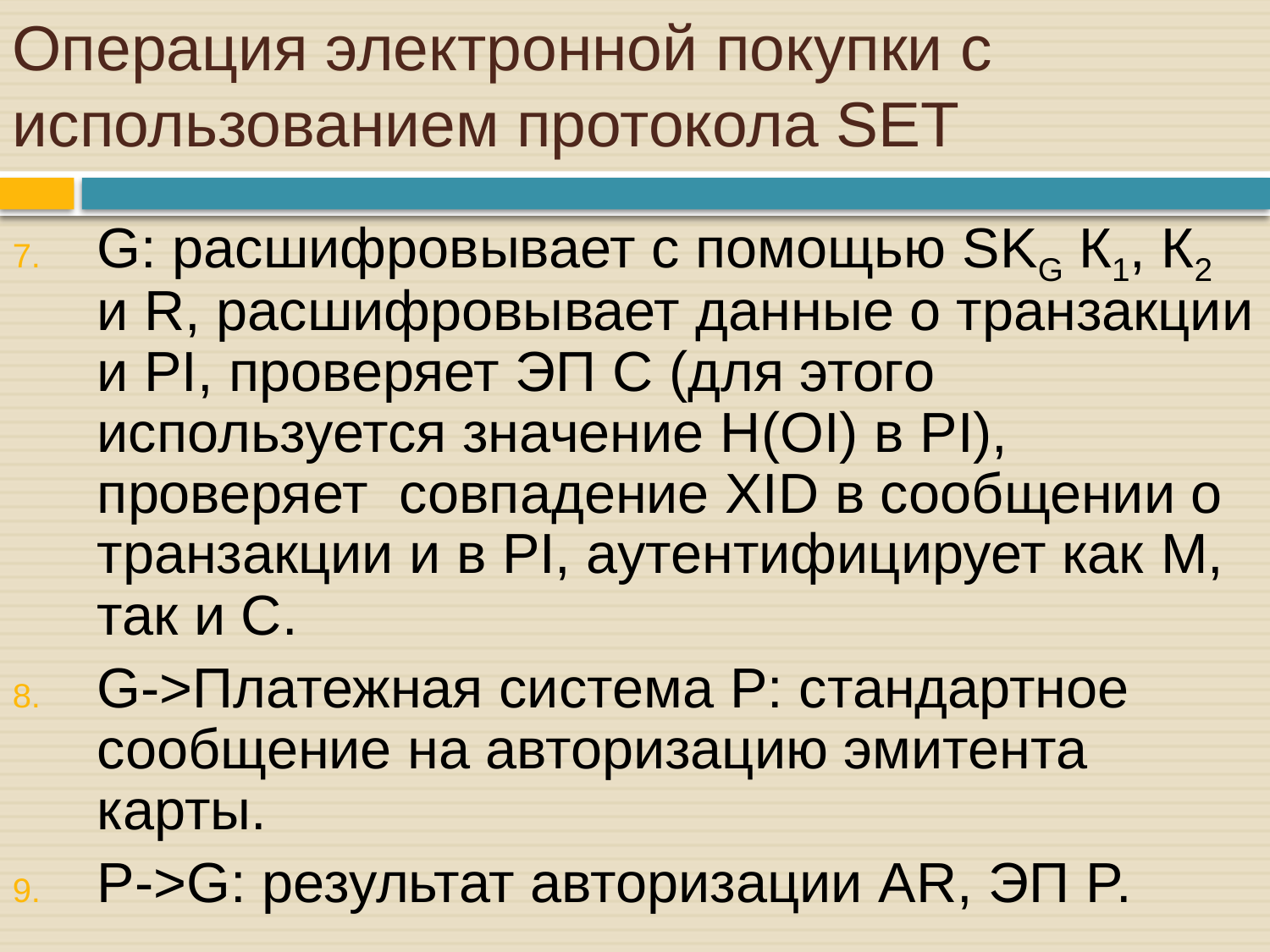

# Операция электронной покупки с использованием протокола SET
G: расшифровывает с помощью SKG К1, К2 и R, расшифровывает данные о транзакции и PI, проверяет ЭП C (для этого используется значение Н(OI) в PI), проверяет  совпадение XID в сообщении о транзакции и в РI, аутентифицирует как M, так и C.
G->Платежная система P: стандартное сообщение на авторизацию эмитента карты.
P->G: результат авторизации AR, ЭП P.